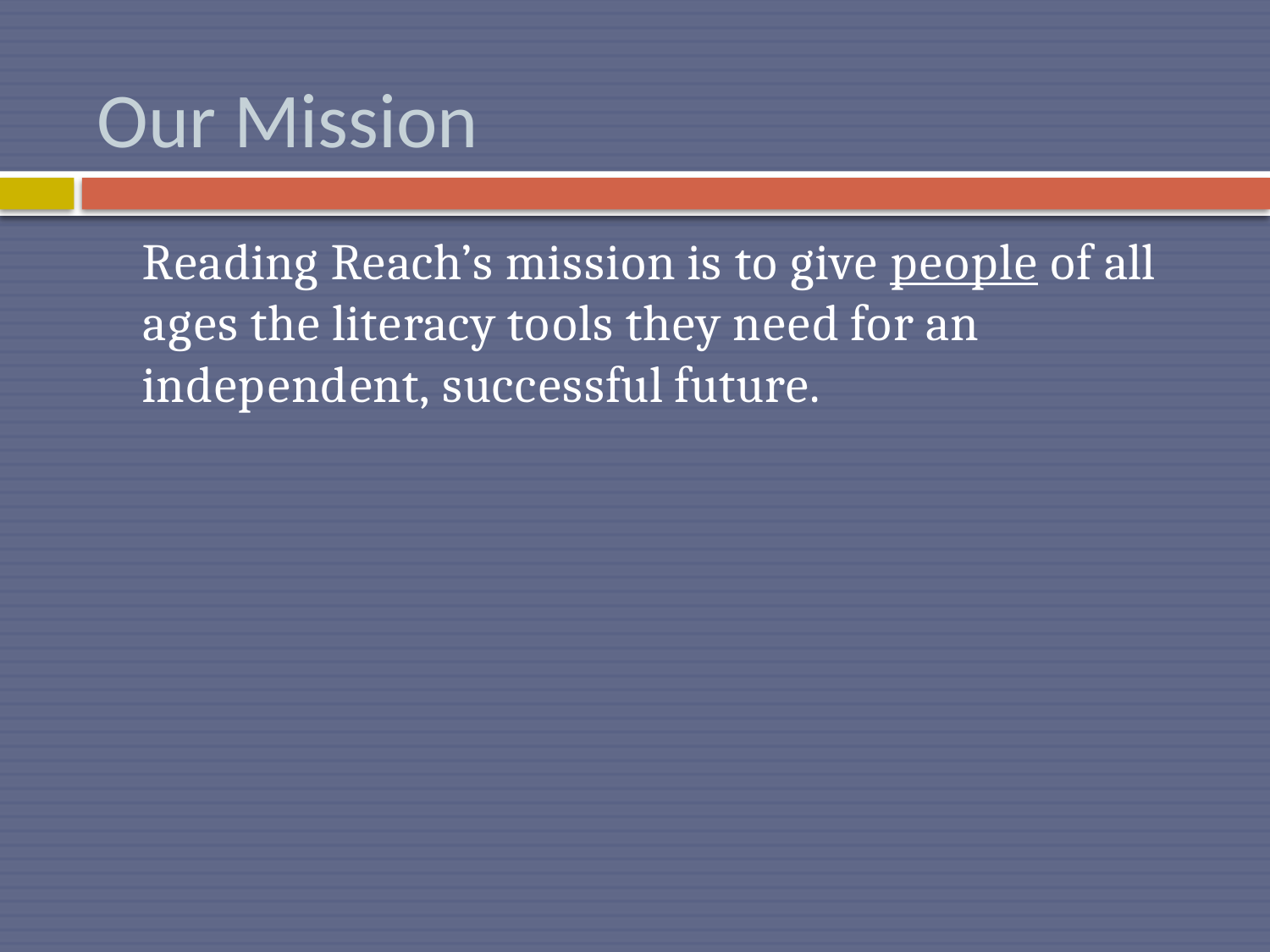

# Our Mission
	Reading Reach’s mission is to give people of all ages the literacy tools they need for an independent, successful future.